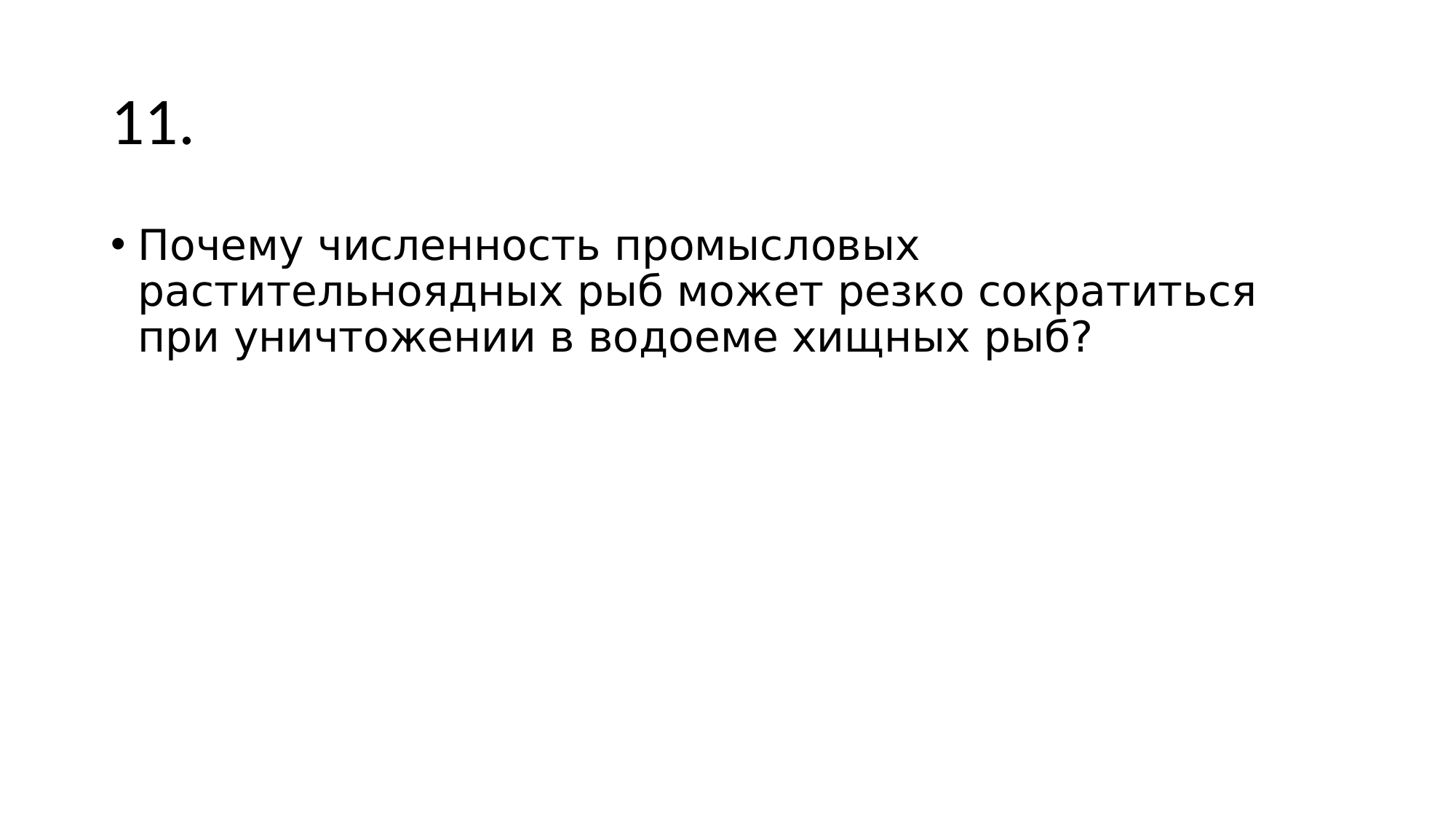

# 11.
Почему численность промысловых растительноядных рыб может резко сократиться при уничтожении в водоеме хищных рыб?